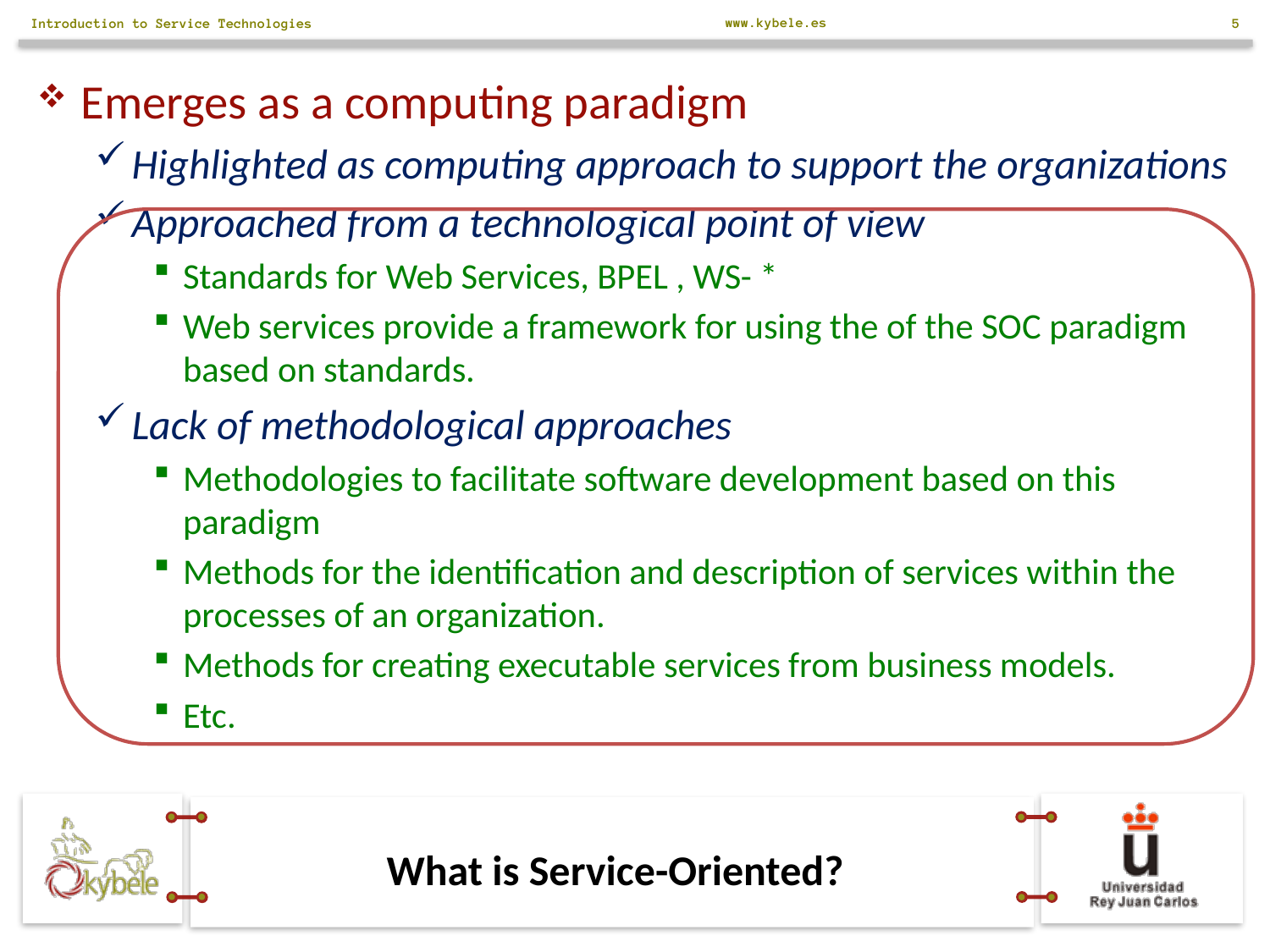

Introduction to Service Technologies
5
Emerges as a computing paradigm
Highlighted as computing approach to support the organizations
Approached from a technological point of view
Standards for Web Services, BPEL , WS- *
Web services provide a framework for using the of the SOC paradigm based on standards.
Lack of methodological approaches
Methodologies to facilitate software development based on this paradigm
Methods for the identification and description of services within the processes of an organization.
Methods for creating executable services from business models.
Etc.

# What is Service-Oriented?